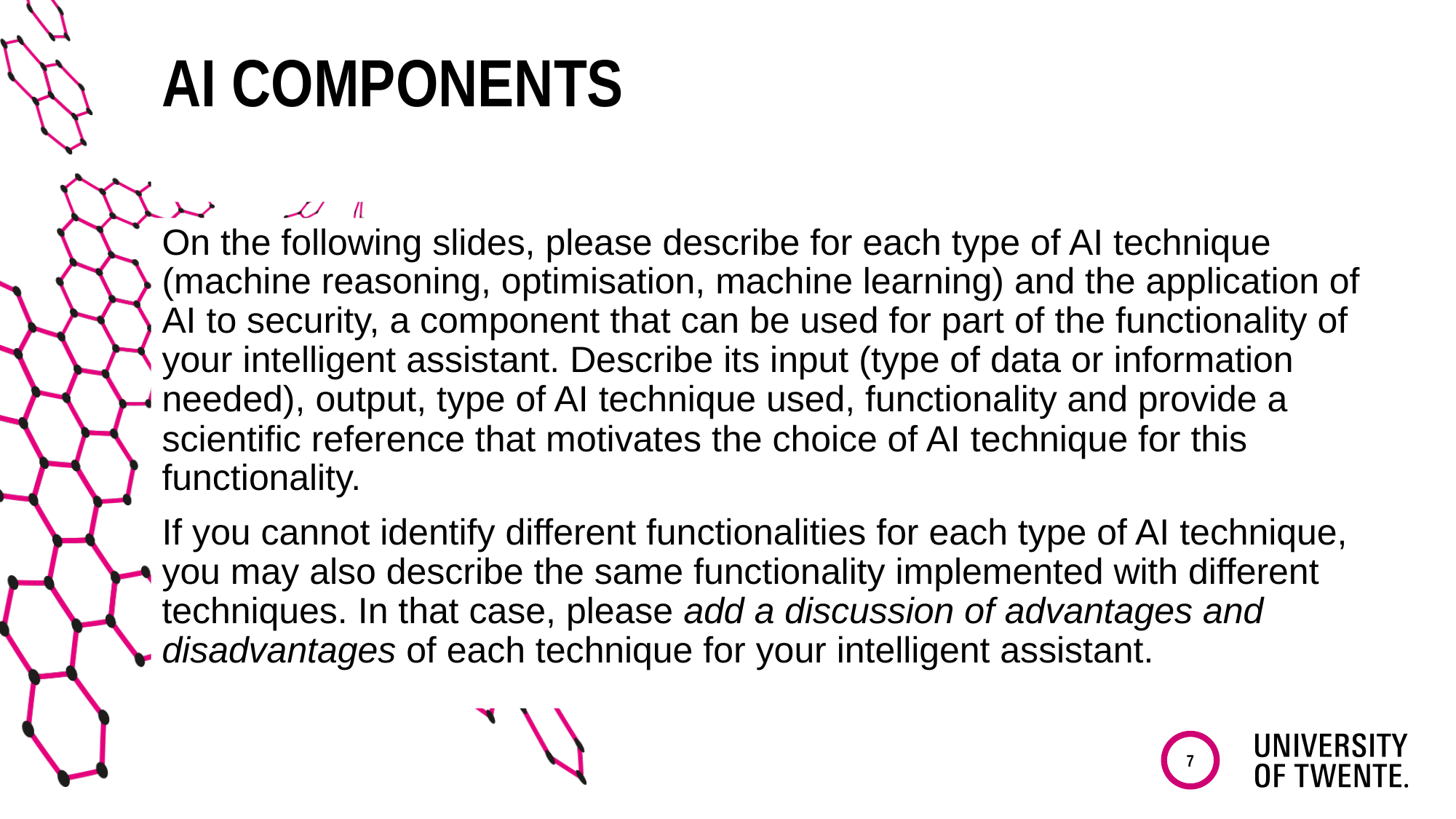

# AI components
On the following slides, please describe for each type of AI technique (machine reasoning, optimisation, machine learning) and the application of AI to security, a component that can be used for part of the functionality of your intelligent assistant. Describe its input (type of data or information needed), output, type of AI technique used, functionality and provide a scientific reference that motivates the choice of AI technique for this functionality.
If you cannot identify different functionalities for each type of AI technique, you may also describe the same functionality implemented with different techniques. In that case, please add a discussion of advantages and disadvantages of each technique for your intelligent assistant.
7